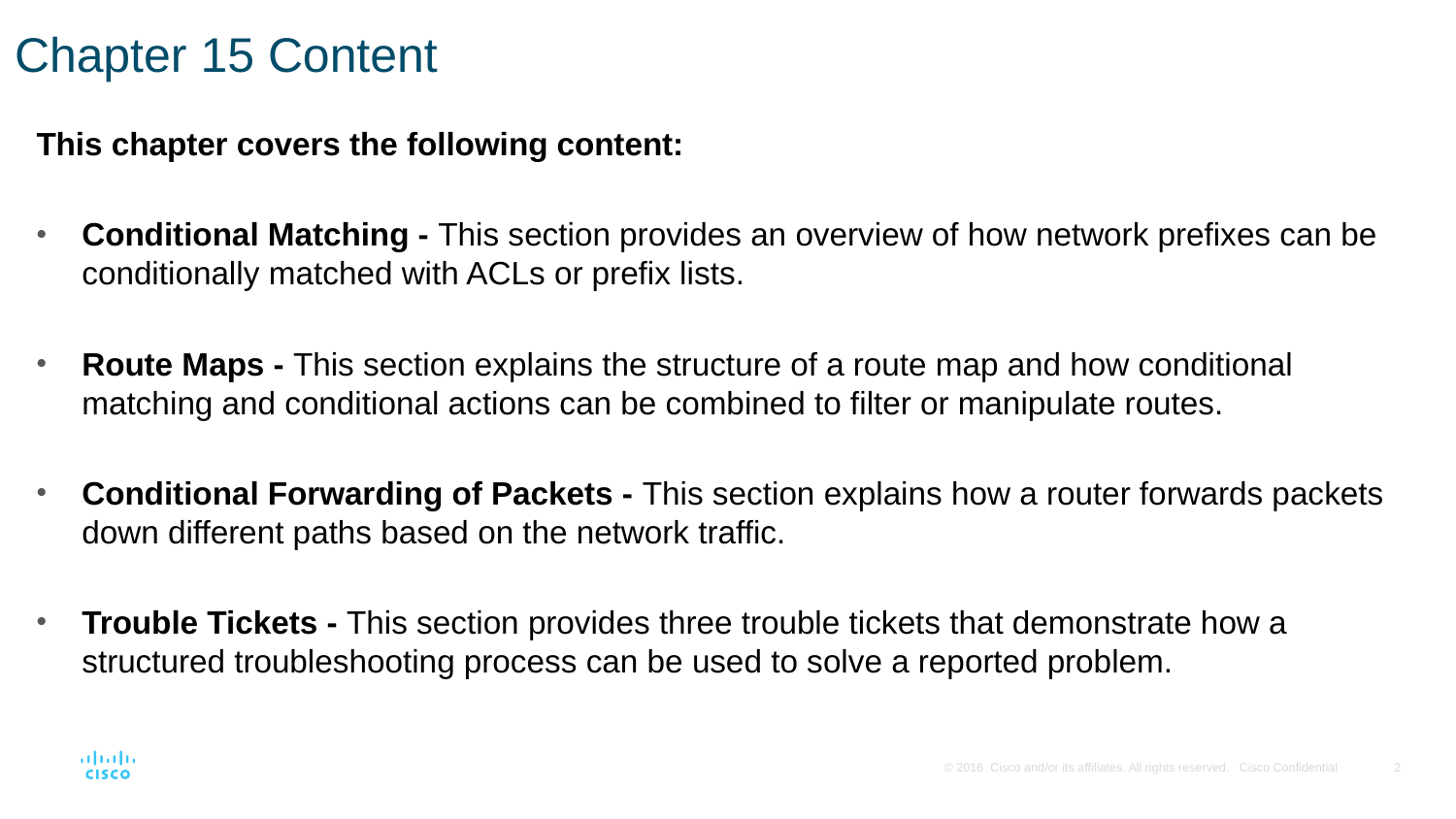

# Chapter 15 Content
This chapter covers the following content:

Conditional Matching - This section provides an overview of how network prefixes can be conditionally matched with ACLs or prefix lists.

Route Maps - This section explains the structure of a route map and how conditional matching and conditional actions can be combined to filter or manipulate routes.

Conditional Forwarding of Packets - This section explains how a router forwards packets down different paths based on the network traffic.

Trouble Tickets - This section provides three trouble tickets that demonstrate how a structured troubleshooting process can be used to solve a reported problem.